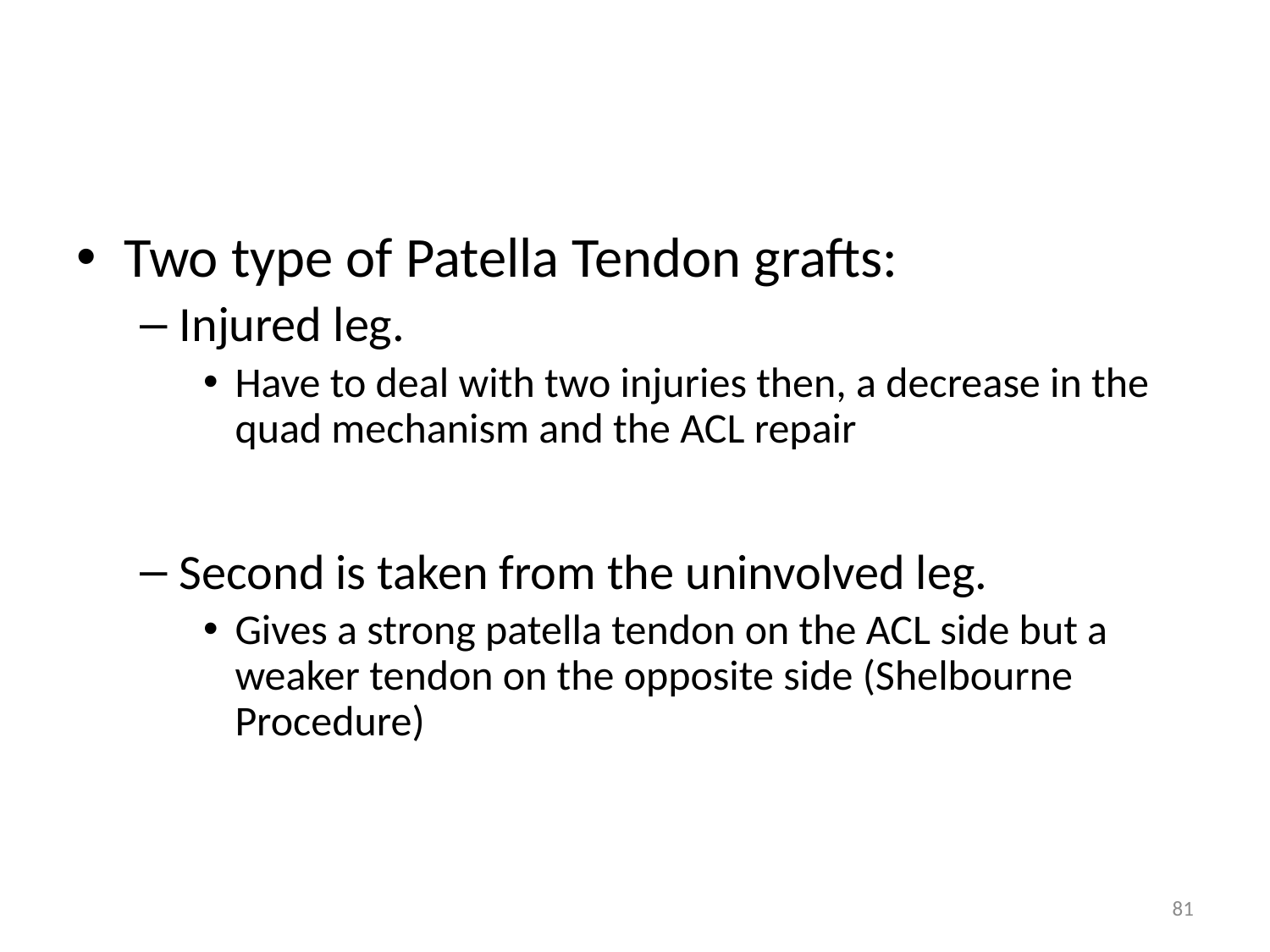

#
Two type of Patella Tendon grafts:
Injured leg.
Have to deal with two injuries then, a decrease in the quad mechanism and the ACL repair

Second is taken from the uninvolved leg.
Gives a strong patella tendon on the ACL side but a weaker tendon on the opposite side (Shelbourne Procedure)
81